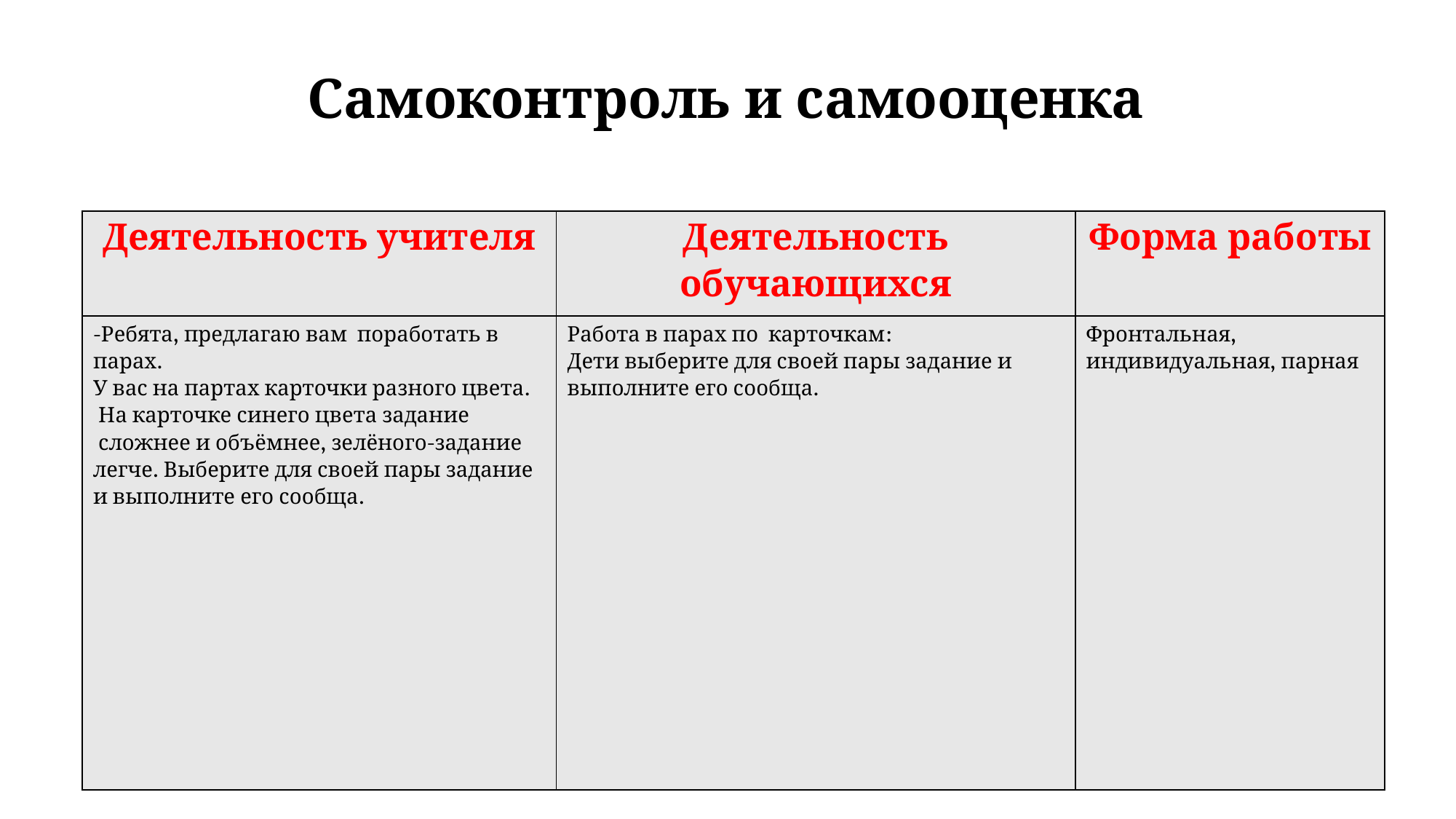

Самоконтроль и самооценка
| Деятельность учителя | Деятельность обучающихся | Форма работы |
| --- | --- | --- |
| -Ребята, предлагаю вам поработать в парах. У вас на партах карточки разного цвета. На карточке синего цвета задание сложнее и объёмнее, зелёного-задание легче. Выберите для своей пары задание и выполните его сообща. | Работа в парах по карточкам: Дети выберите для своей пары задание и выполните его сообща. | Фронтальная, индивидуальная, парная |